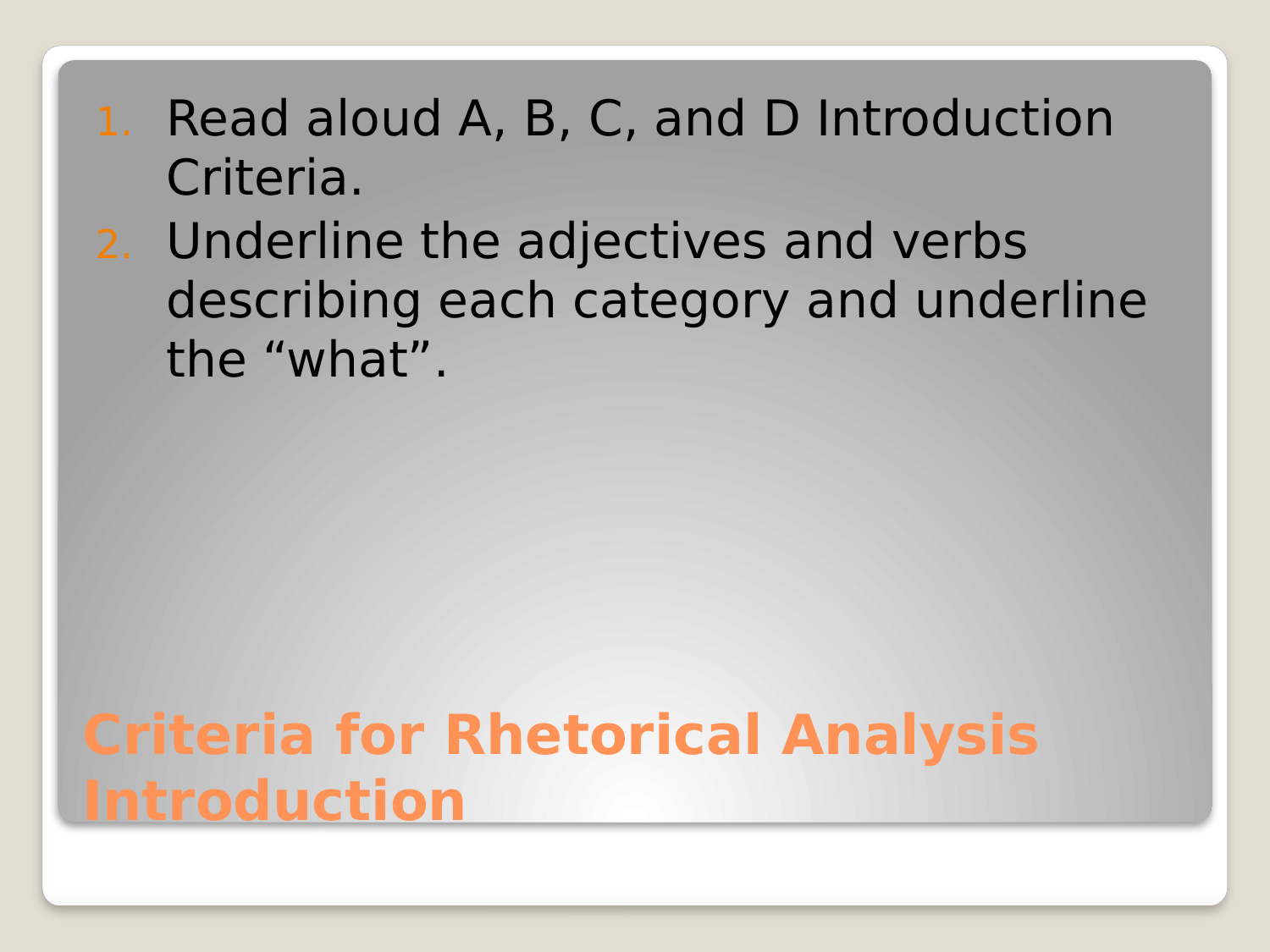

Read aloud A, B, C, and D Introduction Criteria.
Underline the adjectives and verbs describing each category and underline the “what”.
# Criteria for Rhetorical Analysis Introduction